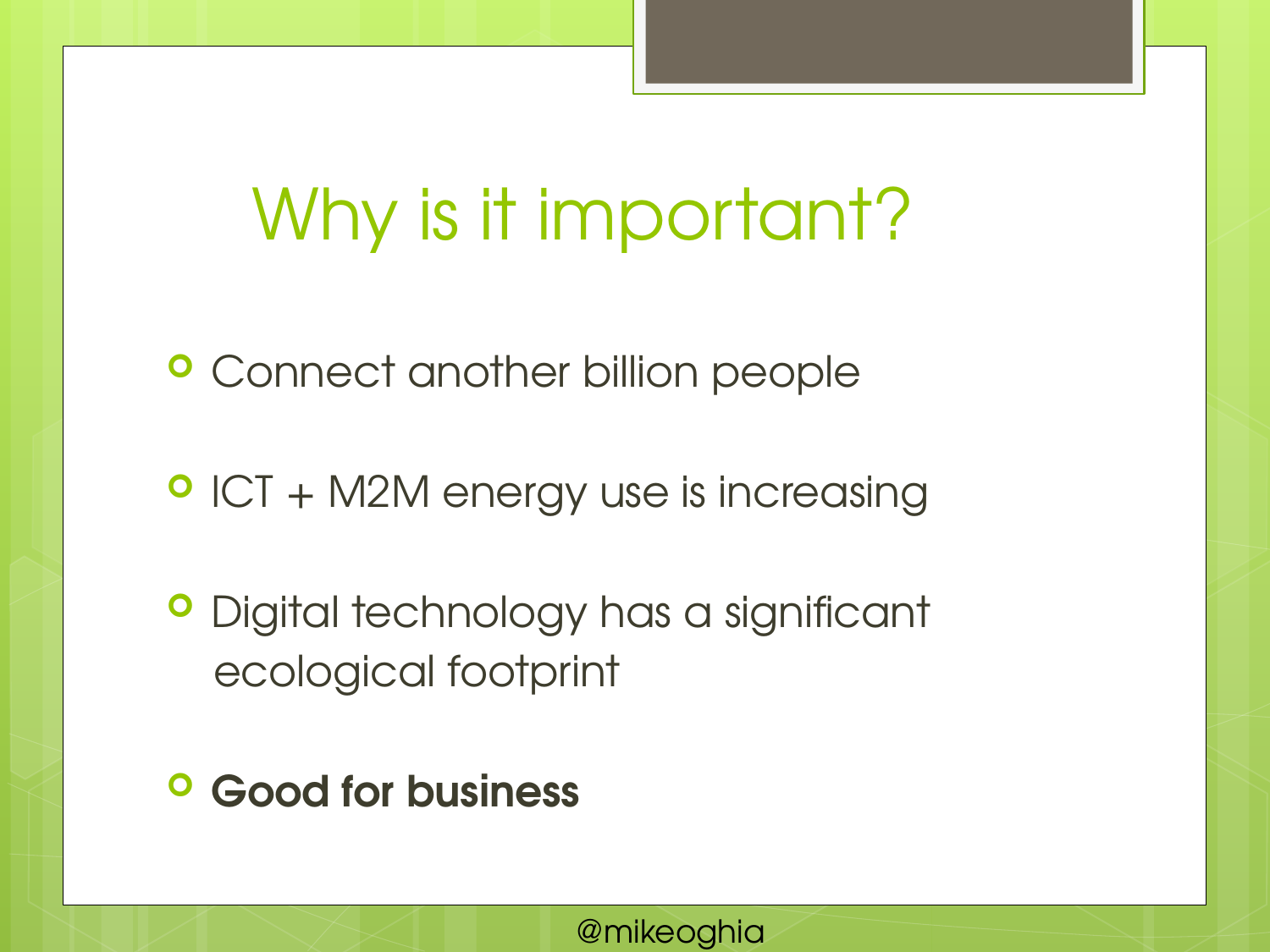

# Why is it important?
 Connect another billion people

 ICT + M2M energy use is increasing

 Digital technology has a significant
    ecological footprint

 Good for business
@mikeoghia